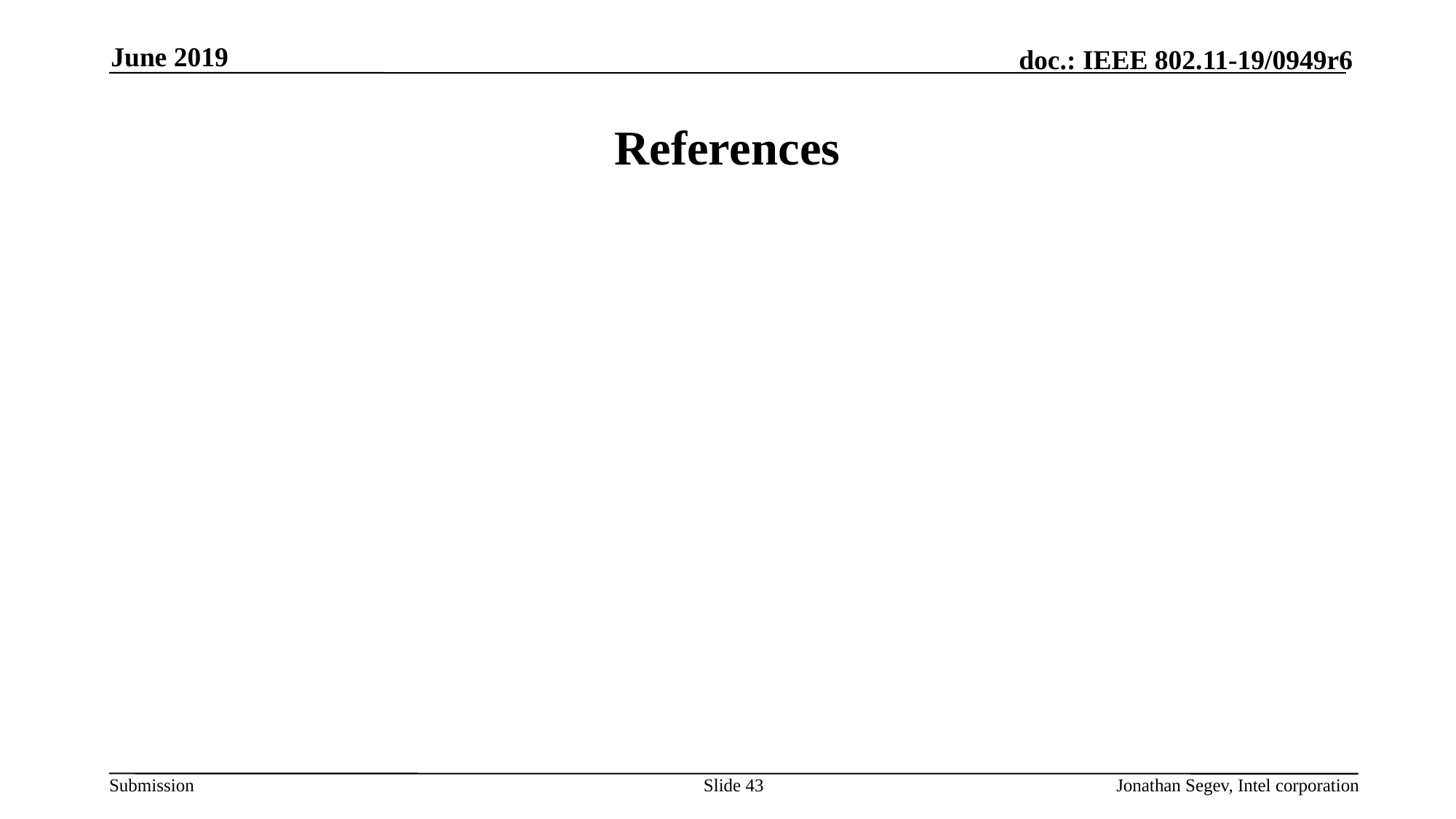

June 2019
# References

Slide 43
Jonathan Segev, Intel corporation